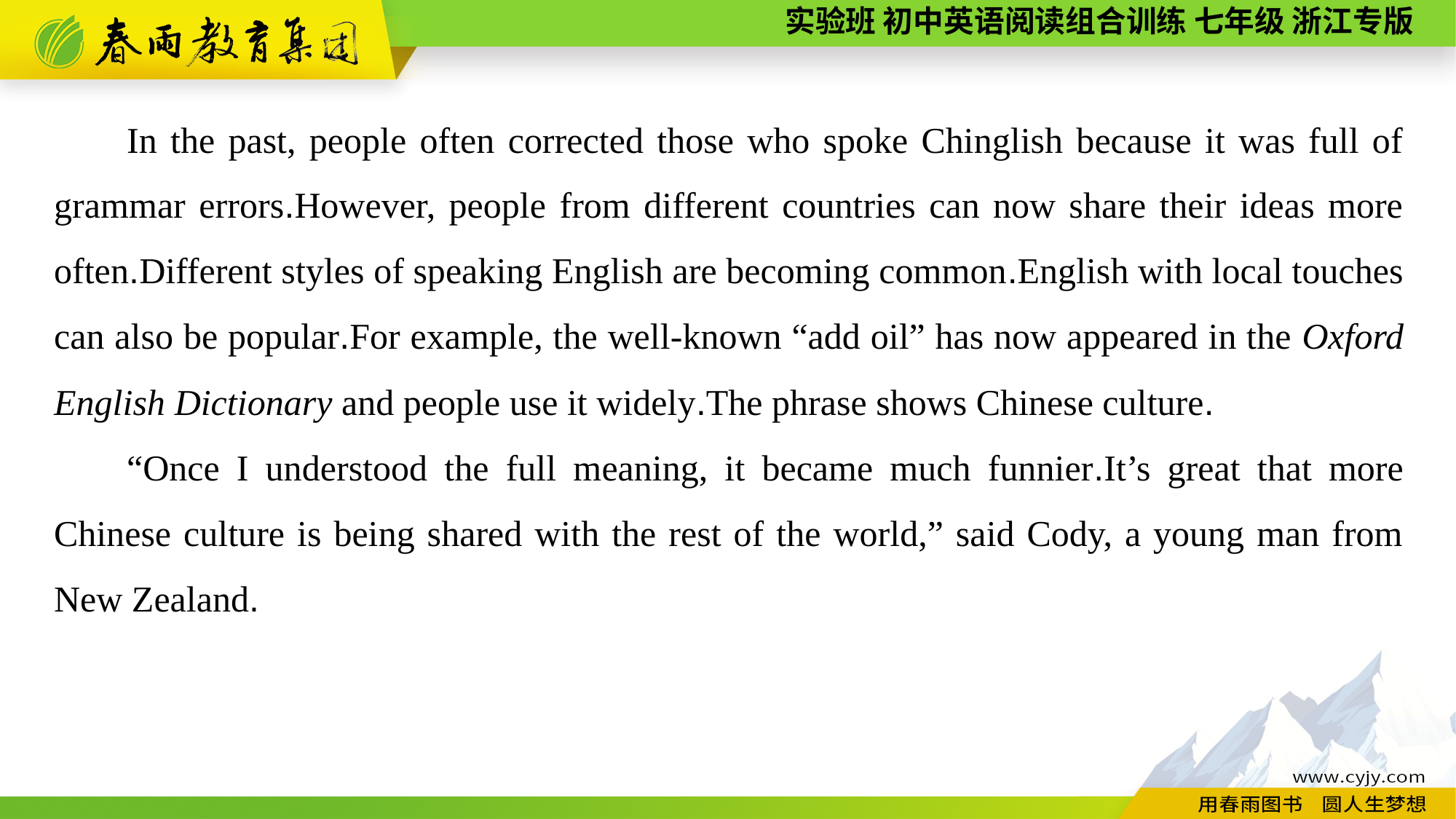

In the past, people often corrected those who spoke Chinglish because it was full of grammar errors.However, people from different countries can now share their ideas more often.Different styles of speaking English are becoming common.English with local touches can also be popular.For example, the well-known “add oil” has now appeared in the Oxford English Dictionary and people use it widely.The phrase shows Chinese culture.
“Once I understood the full meaning, it became much funnier.It’s great that more Chinese culture is being shared with the rest of the world,” said Cody, a young man from New Zealand.